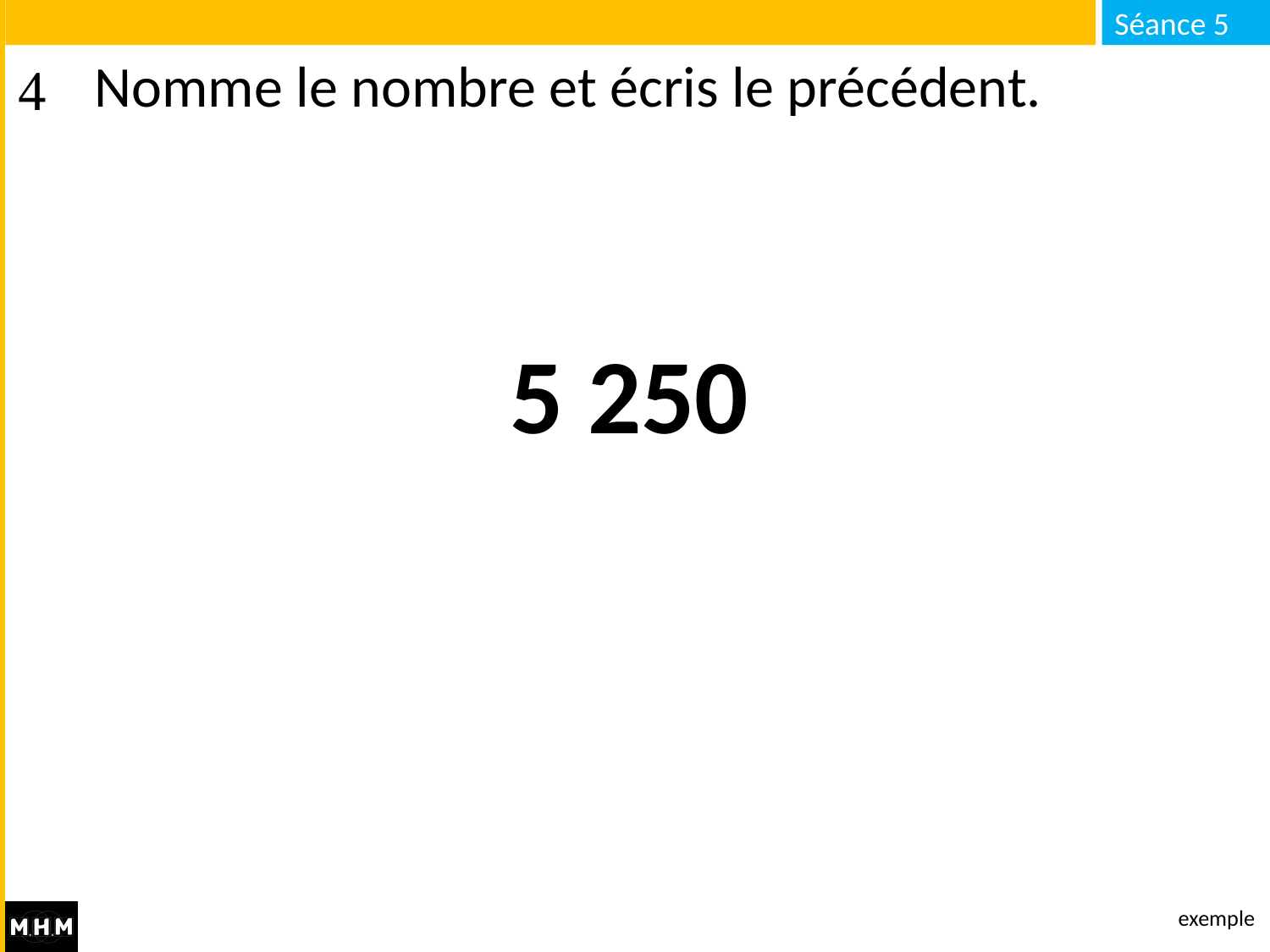

# Nomme le nombre et écris le précédent.
5 250
exemple